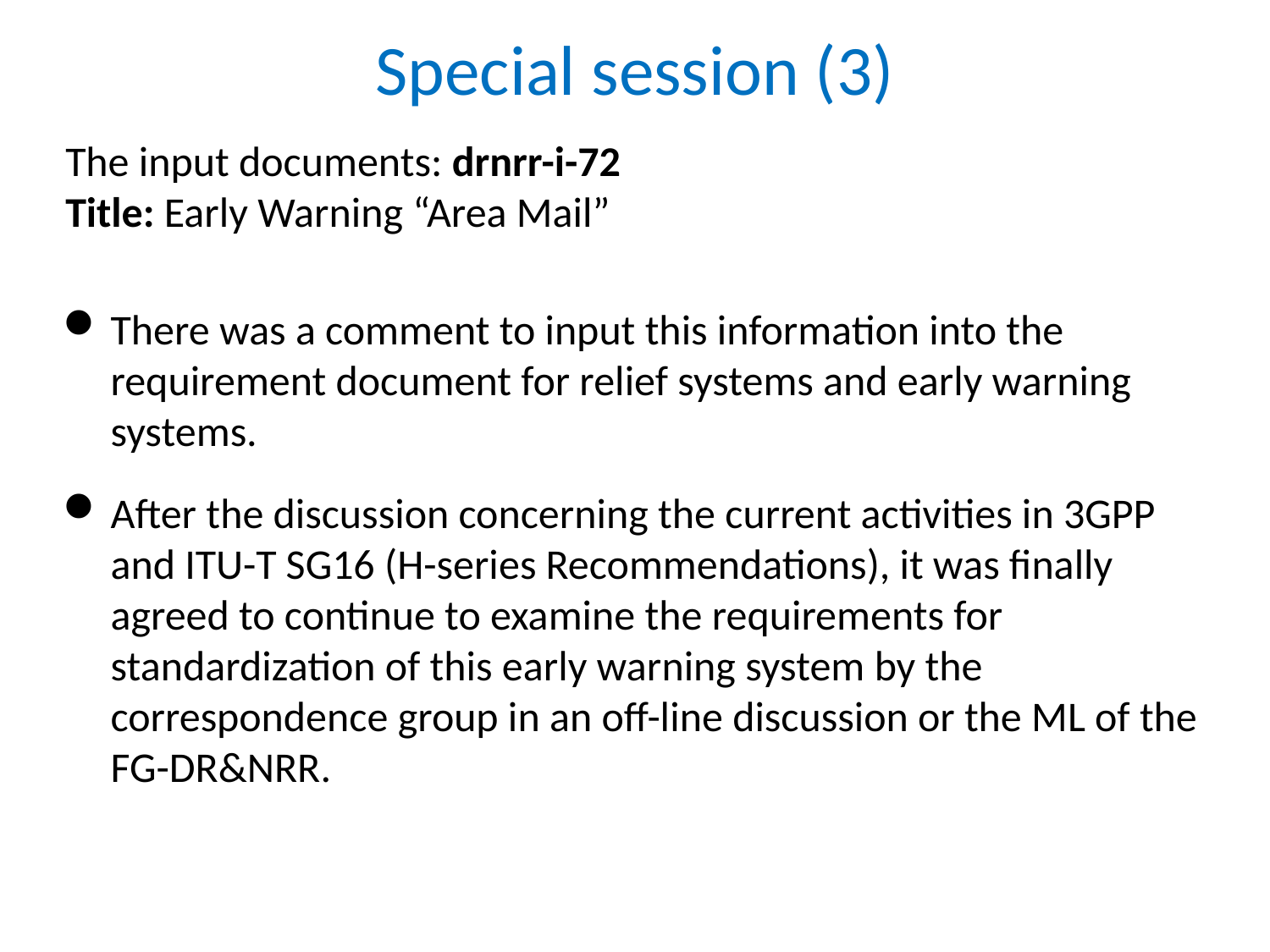

# Special session (3)
The input documents: drnrr-i-72
Title: Early Warning “Area Mail”
There was a comment to input this information into the requirement document for relief systems and early warning systems.
After the discussion concerning the current activities in 3GPP and ITU-T SG16 (H-series Recommendations), it was finally agreed to continue to examine the requirements for standardization of this early warning system by the correspondence group in an off-line discussion or the ML of the FG-DR&NRR.